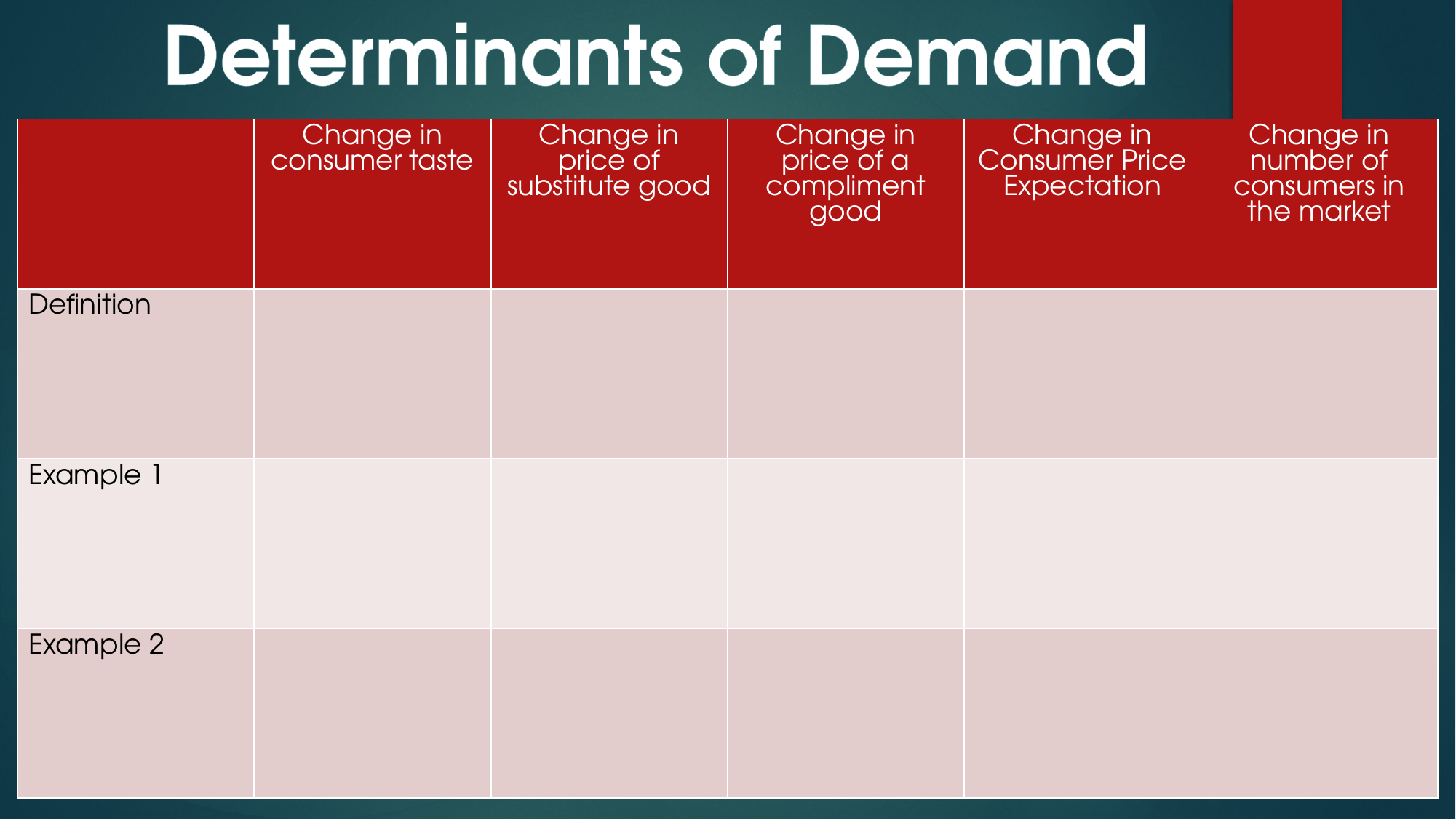

Determinants of Demand
|  | Change in consumer taste | Change in price of substitute good | Change in price of a compliment good | Change in Consumer Price Expectation | Change in number of consumers in the market |
| --- | --- | --- | --- | --- | --- |
| Definition |  |  |  |  |  |
| Example 1 |  |  |  |  |  |
| Example 2 |  |  |  |  |  |
# `